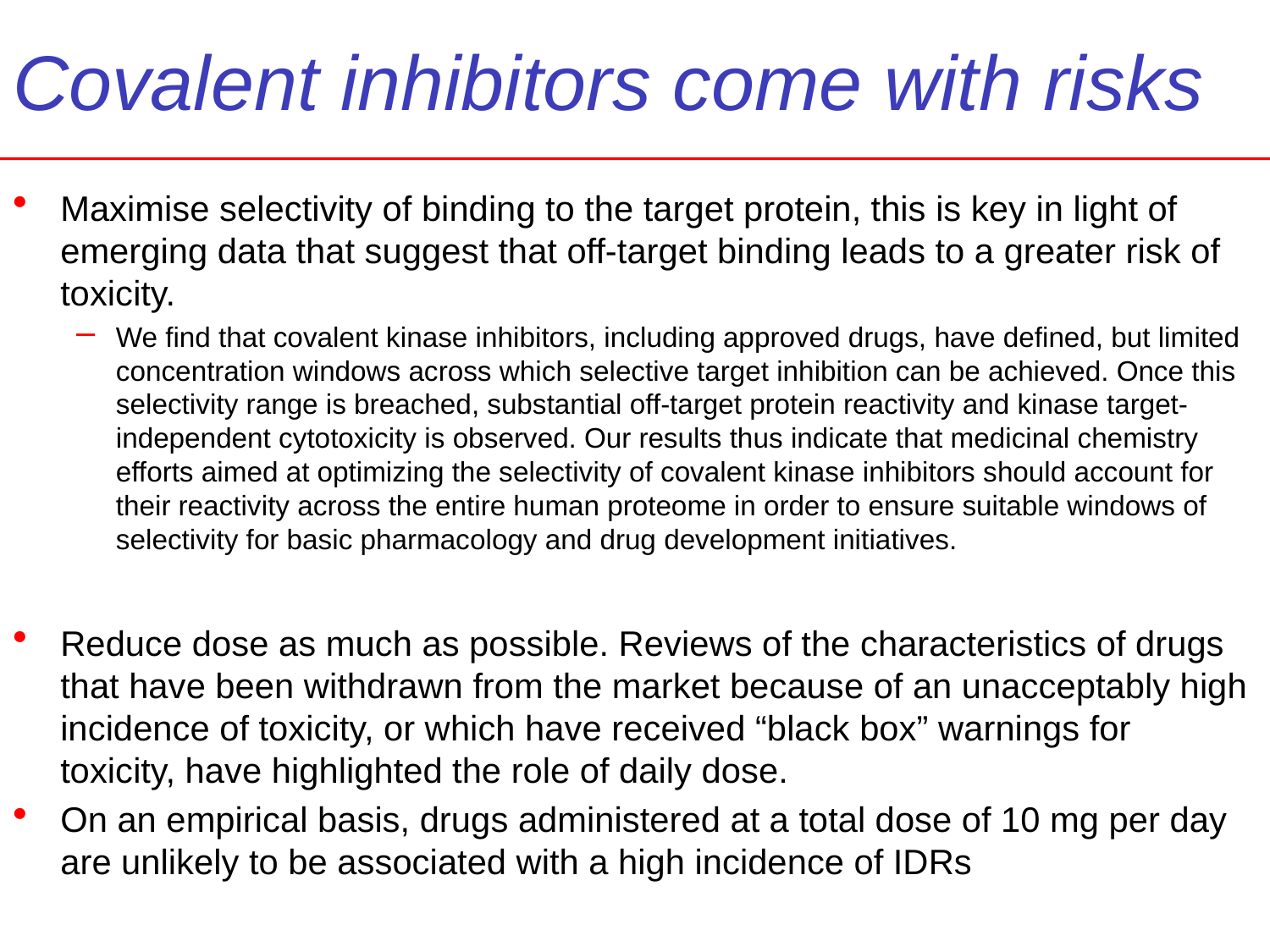

# Covalent inhibitors come with risks
Maximise selectivity of binding to the target protein, this is key in light of emerging data that suggest that off-target binding leads to a greater risk of toxicity.
We find that covalent kinase inhibitors, including approved drugs, have defined, but limited concentration windows across which selective target inhibition can be achieved. Once this selectivity range is breached, substantial off-target protein reactivity and kinase target-independent cytotoxicity is observed. Our results thus indicate that medicinal chemistry efforts aimed at optimizing the selectivity of covalent kinase inhibitors should account for their reactivity across the entire human proteome in order to ensure suitable windows of selectivity for basic pharmacology and drug development initiatives.

Reduce dose as much as possible. Reviews of the characteristics of drugs that have been withdrawn from the market because of an unacceptably high incidence of toxicity, or which have received “black box” warnings for toxicity, have highlighted the role of daily dose.
On an empirical basis, drugs administered at a total dose of 10 mg per day are unlikely to be associated with a high incidence of IDRs